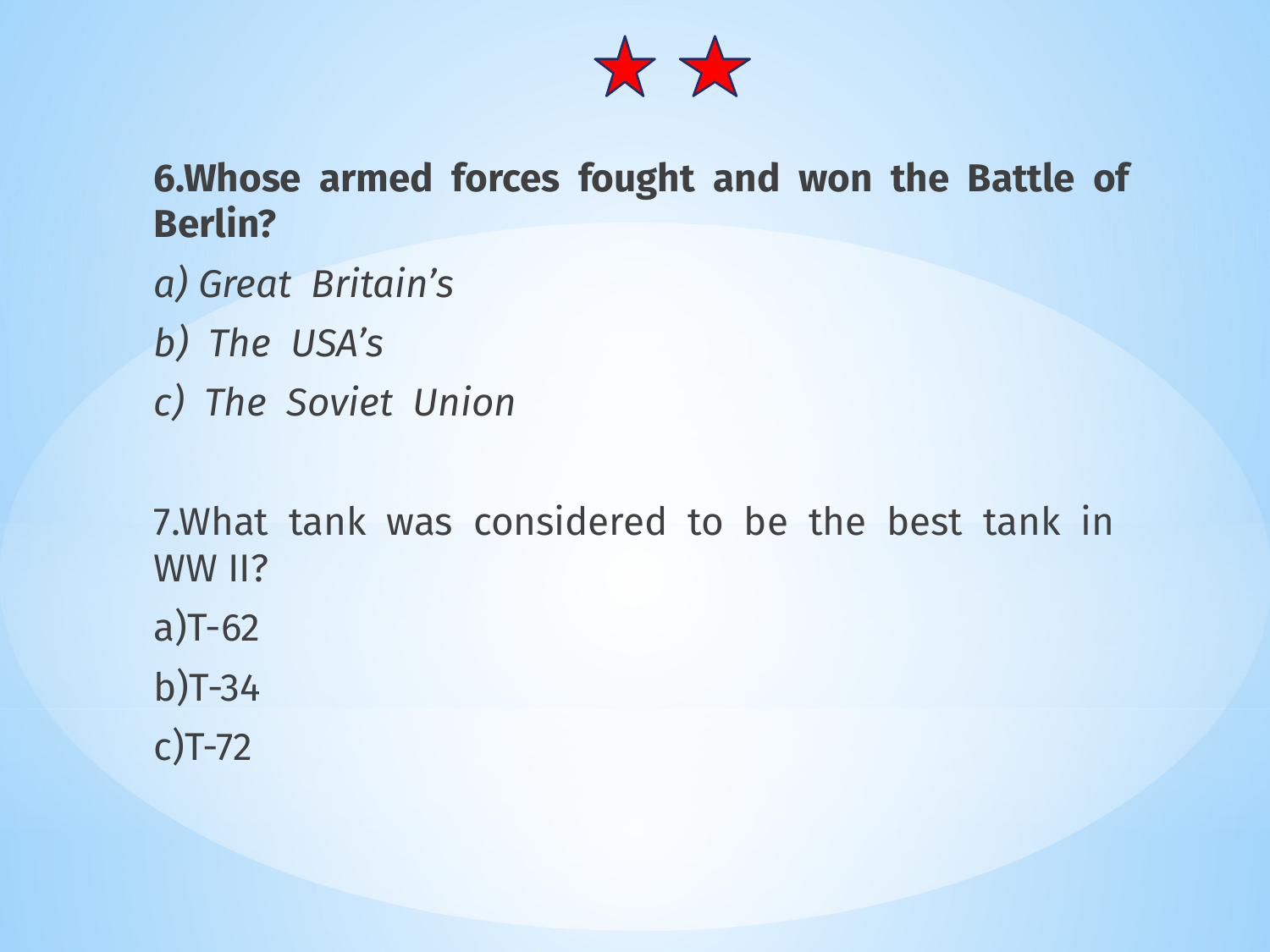

6.Whose  armed  forces  fought  and  won  the  Battle  of  Berlin?
a) Great  Britain’s
b)  The  USA’s
c)  The  Soviet  Union

7.What  tank  was  considered  to  be  the  best  tank  in  WW II?
a)T-62
b)T-34
c)T-72